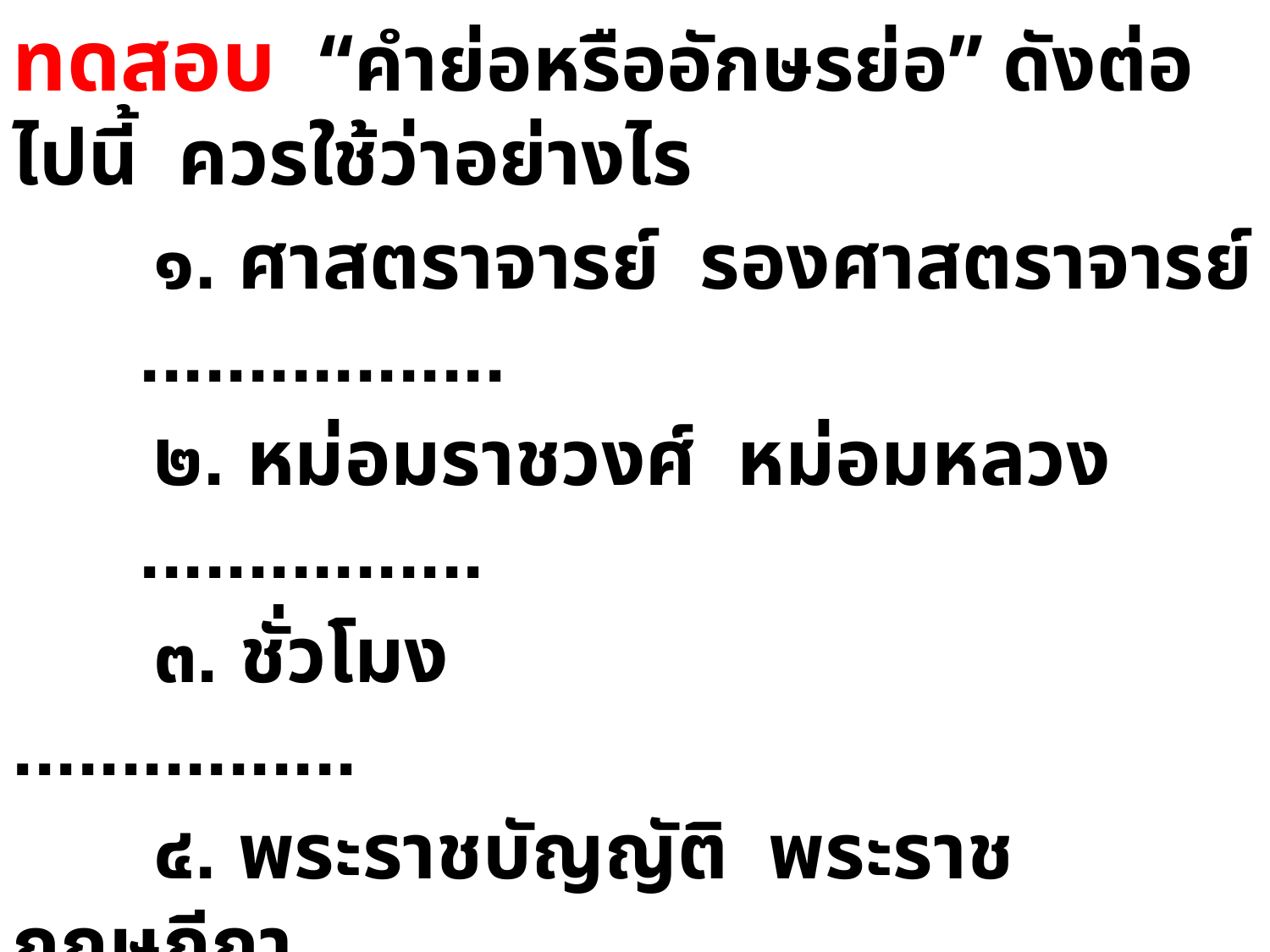

ทดสอบ  “คำย่อหรืออักษรย่อ” ดังต่อไปนี้  ควรใช้ว่าอย่างไร
       ๑. ศาสตราจารย์  รองศาสตราจารย์	.................
       ๒. หม่อมราชวงศ์  หม่อมหลวง  		................
       ๓. ชั่วโมง   					................
       ๔. พระราชบัญญัติ  พระราชกฤษฎีกา   ................
            พระราชกำหนด
       ๕. เมษายน					 ................
       ๖. นางสาว					 ................
       ๗. จังหวัดตรัง  จังหวัดตราด		.................